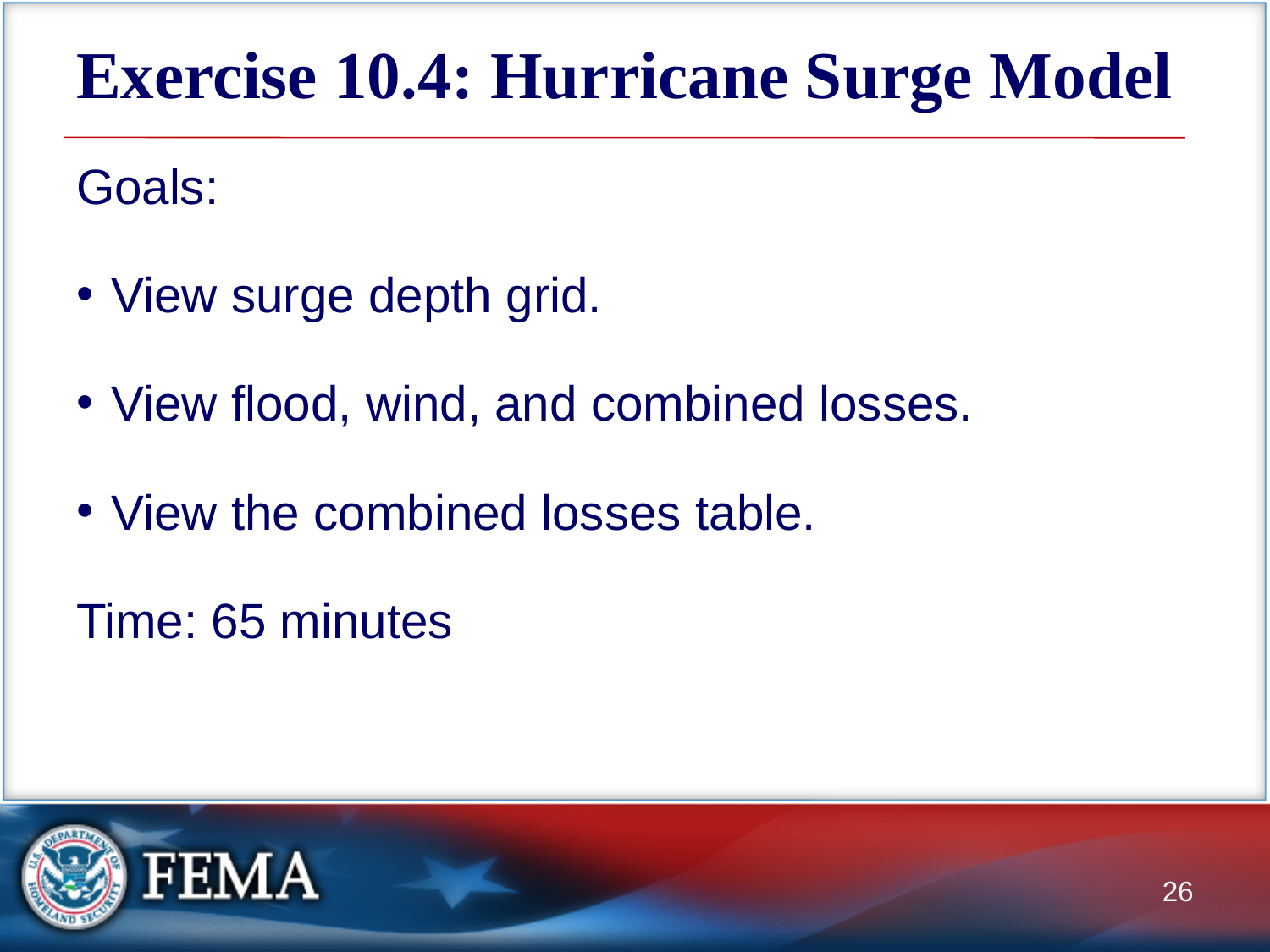

# Exercise 10.4: Hurricane Surge Model
Goals:
View surge depth grid.
View flood, wind, and combined losses.
View the combined losses table.
Time: 65 minutes
26